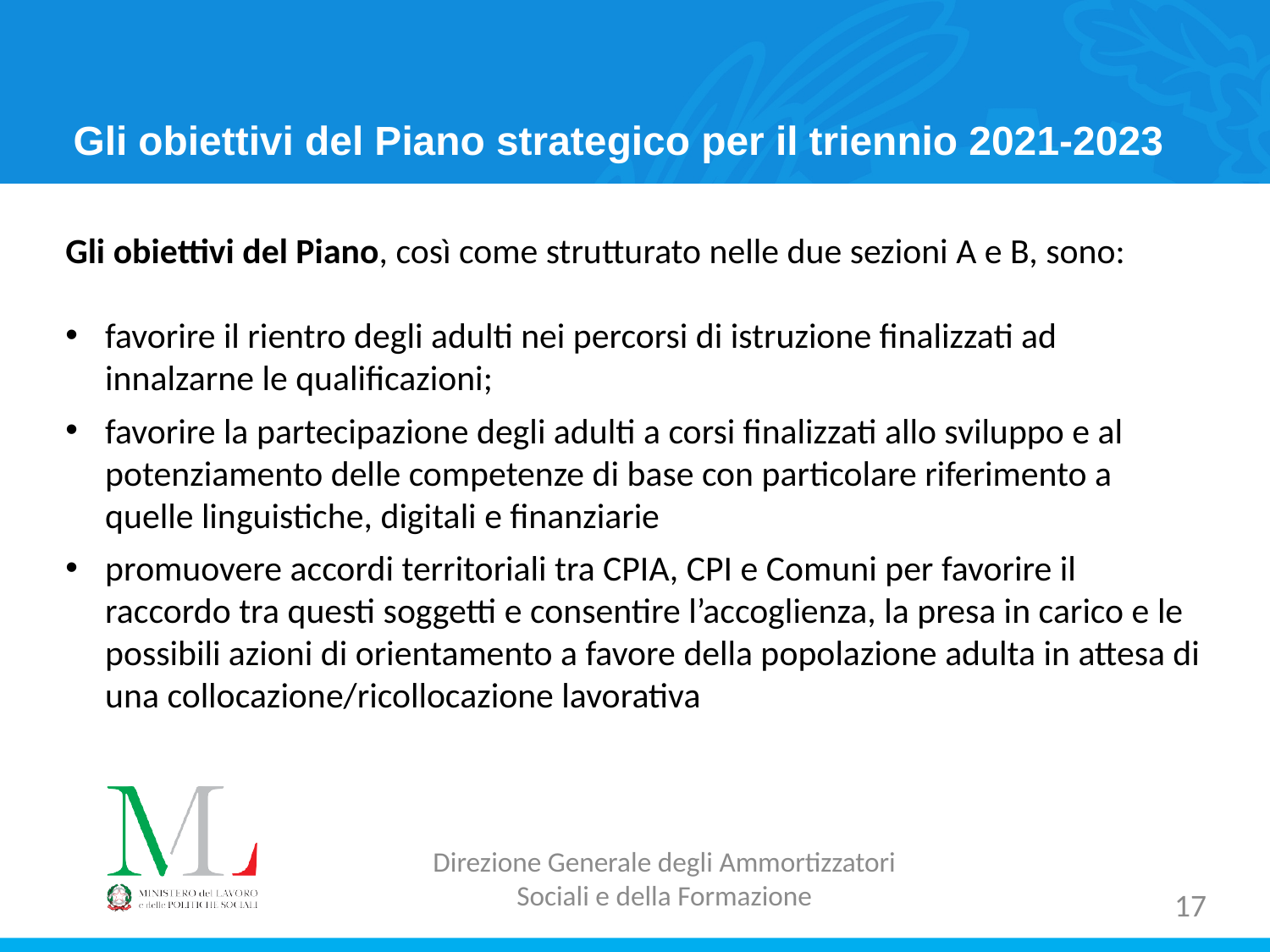

# Gli obiettivi del Piano strategico per il triennio 2021-2023
Gli obiettivi del Piano, così come strutturato nelle due sezioni A e B, sono:

favorire il rientro degli adulti nei percorsi di istruzione finalizzati ad innalzarne le qualificazioni;
favorire la partecipazione degli adulti a corsi finalizzati allo sviluppo e al potenziamento delle competenze di base con particolare riferimento a quelle linguistiche, digitali e finanziarie
promuovere accordi territoriali tra CPIA, CPI e Comuni per favorire il raccordo tra questi soggetti e consentire l’accoglienza, la presa in carico e le possibili azioni di orientamento a favore della popolazione adulta in attesa di una collocazione/ricollocazione lavorativa
Direzione Generale degli Ammortizzatori Sociali e della Formazione
17